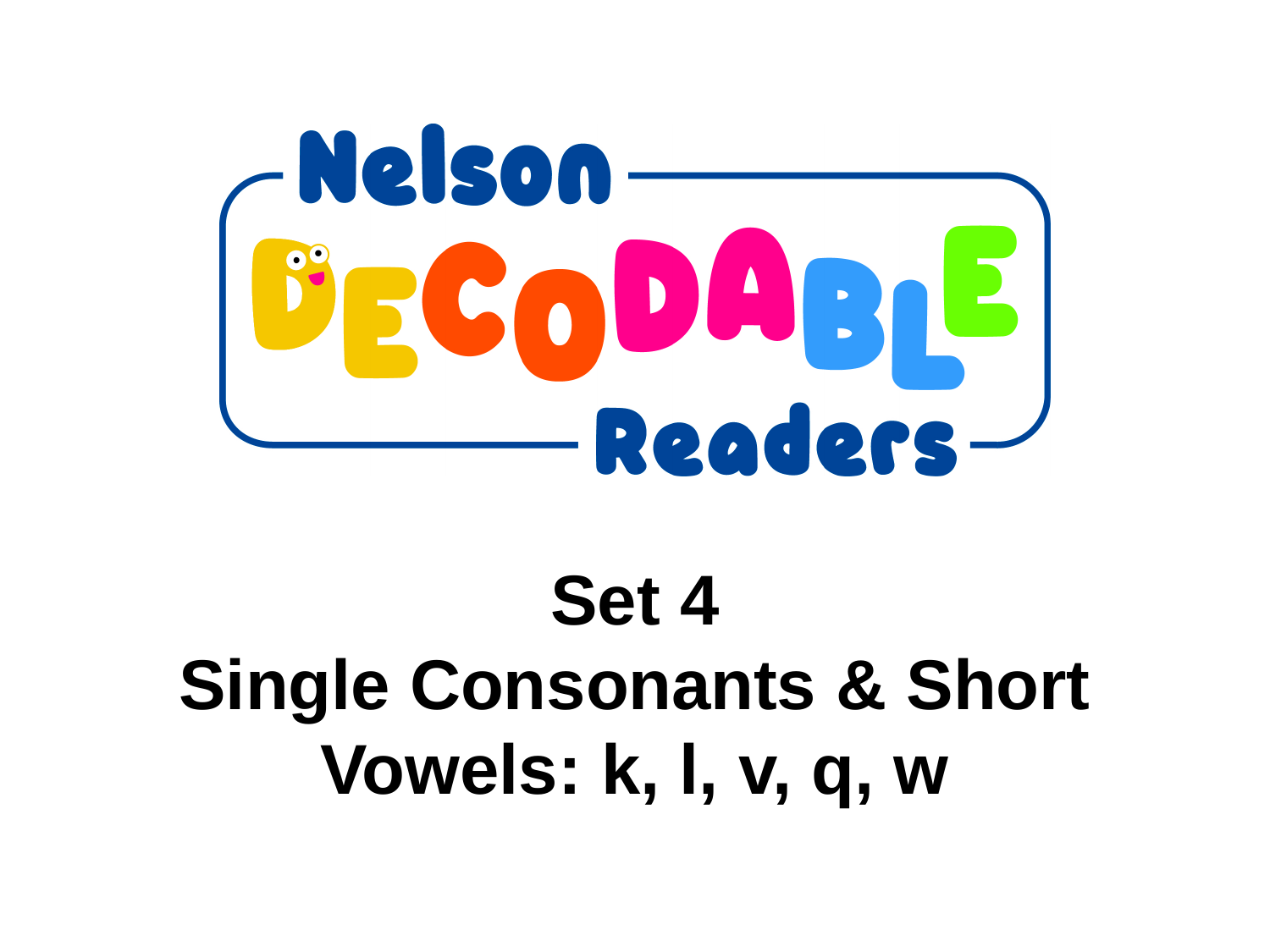

Set 4
Single Consonants & Short Vowels: k, l, v, q, w